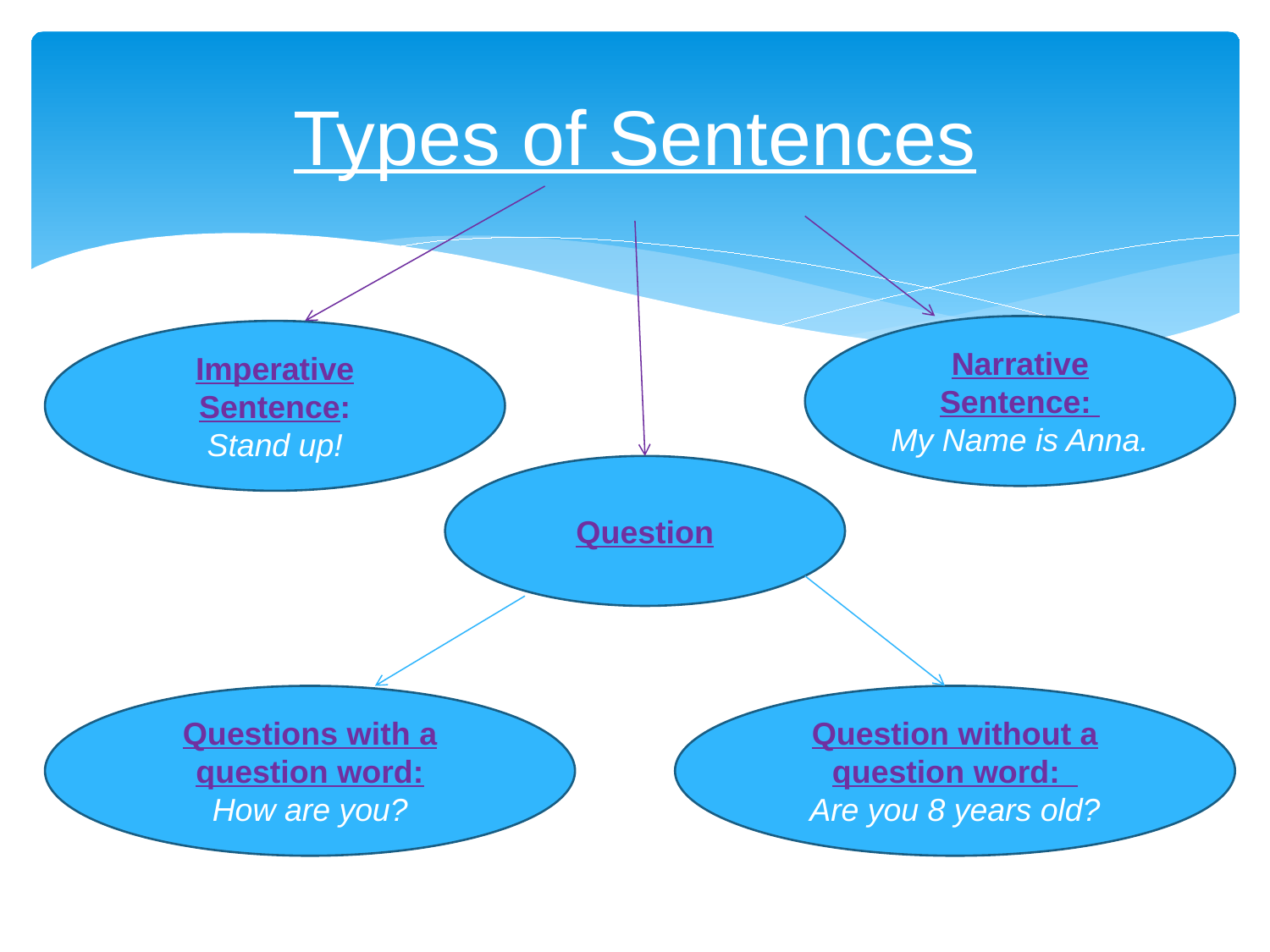

# Types of Sentences
Narrative Sentence:
My Name is Anna.
Imperative Sentence:
Stand up!

Question
Questions with a question word:
How are you?
Question without a question word:
Are you 8 years old?